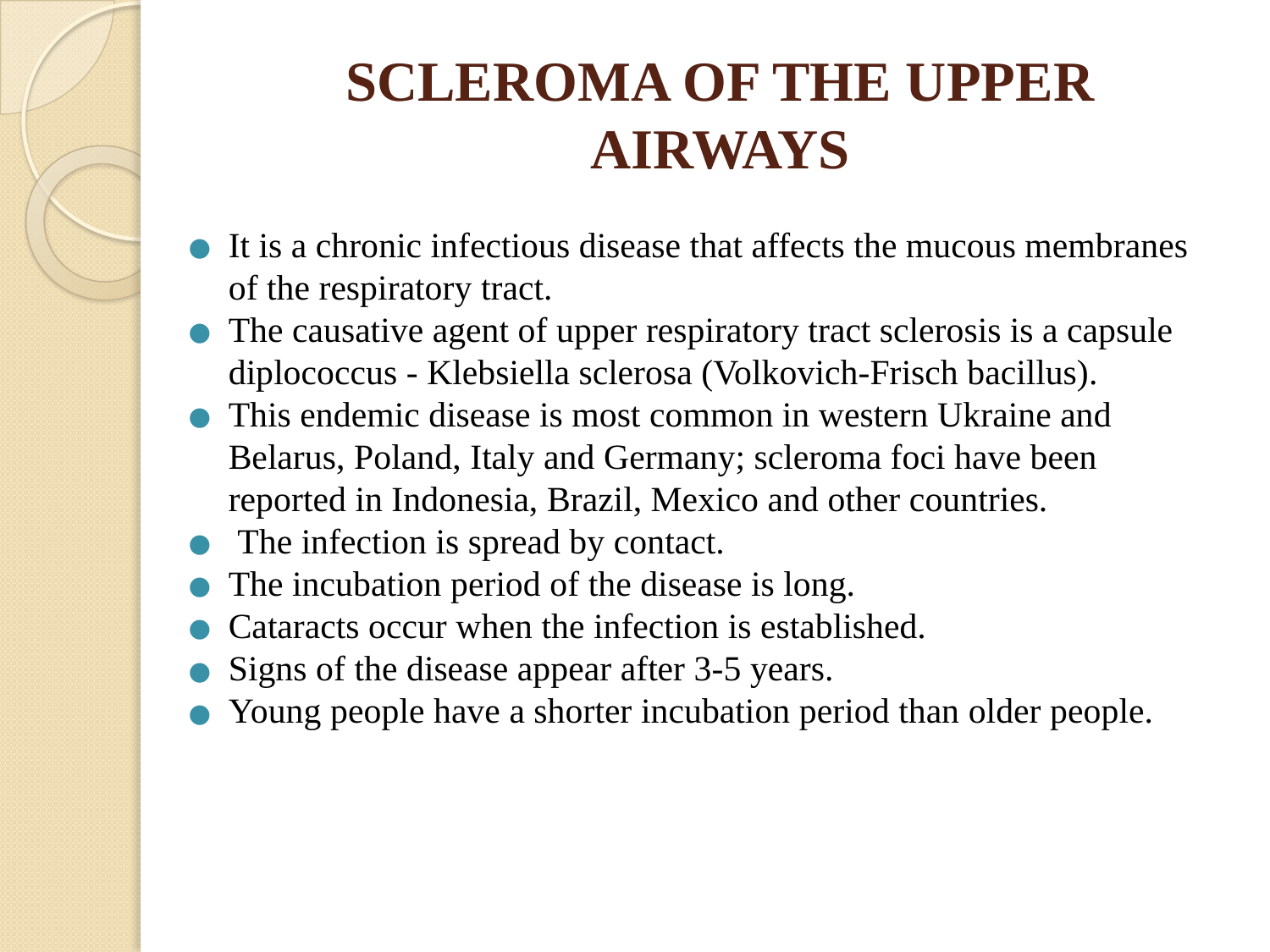

# SCLEROMA OF THE UPPER AIRWAYS
It is a chronic infectious disease that affects the mucous membranes of the respiratory tract.
The causative agent of upper respiratory tract sclerosis is a capsule diplococcus - Klebsiella sclerosa (Volkovich-Frisch bacillus).
This endemic disease is most common in western Ukraine and Belarus, Poland, Italy and Germany; scleroma foci have been reported in Indonesia, Brazil, Mexico and other countries.
 The infection is spread by contact.
The incubation period of the disease is long.
Cataracts occur when the infection is established.
Signs of the disease appear after 3-5 years.
Young people have a shorter incubation period than older people.